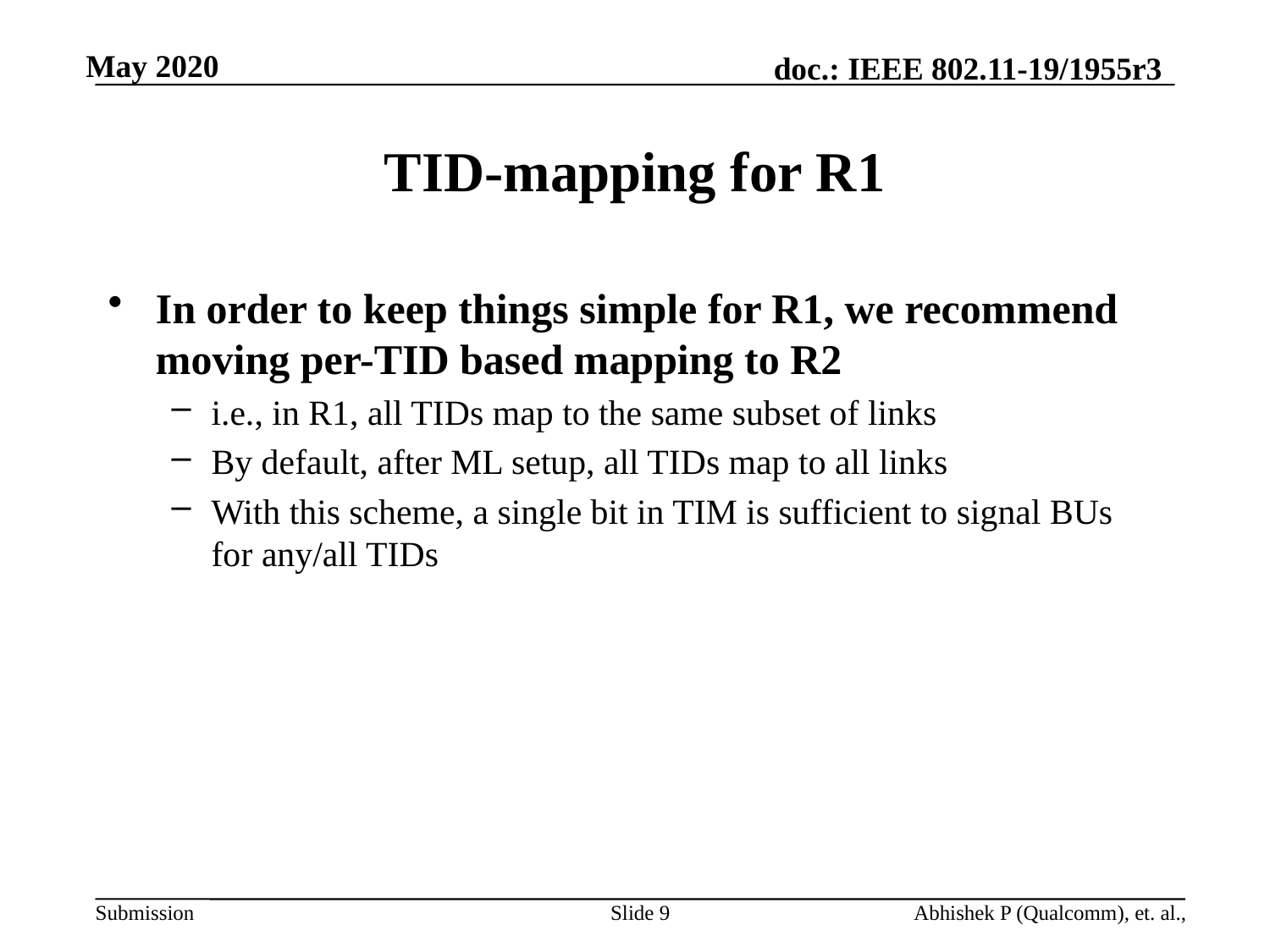

# TID-mapping for R1
In order to keep things simple for R1, we recommend moving per-TID based mapping to R2
i.e., in R1, all TIDs map to the same subset of links
By default, after ML setup, all TIDs map to all links
With this scheme, a single bit in TIM is sufficient to signal BUs for any/all TIDs
Slide 9
Abhishek P (Qualcomm), et. al.,